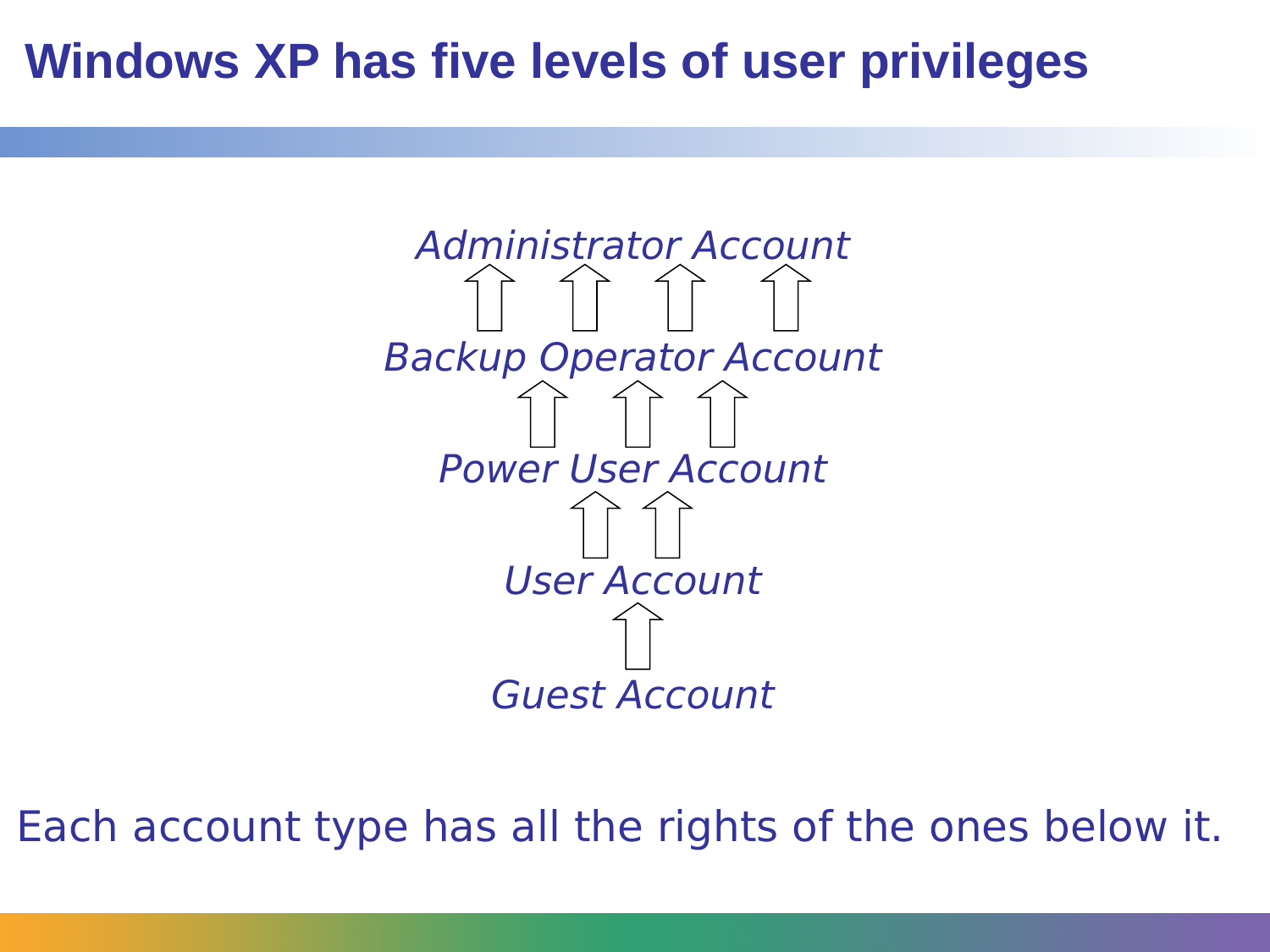

# Windows XP has five levels of user privileges
Administrator Account

Backup Operator Account

Power User Account

User Account

Guest Account

Each account type has all the rights of the ones below it.